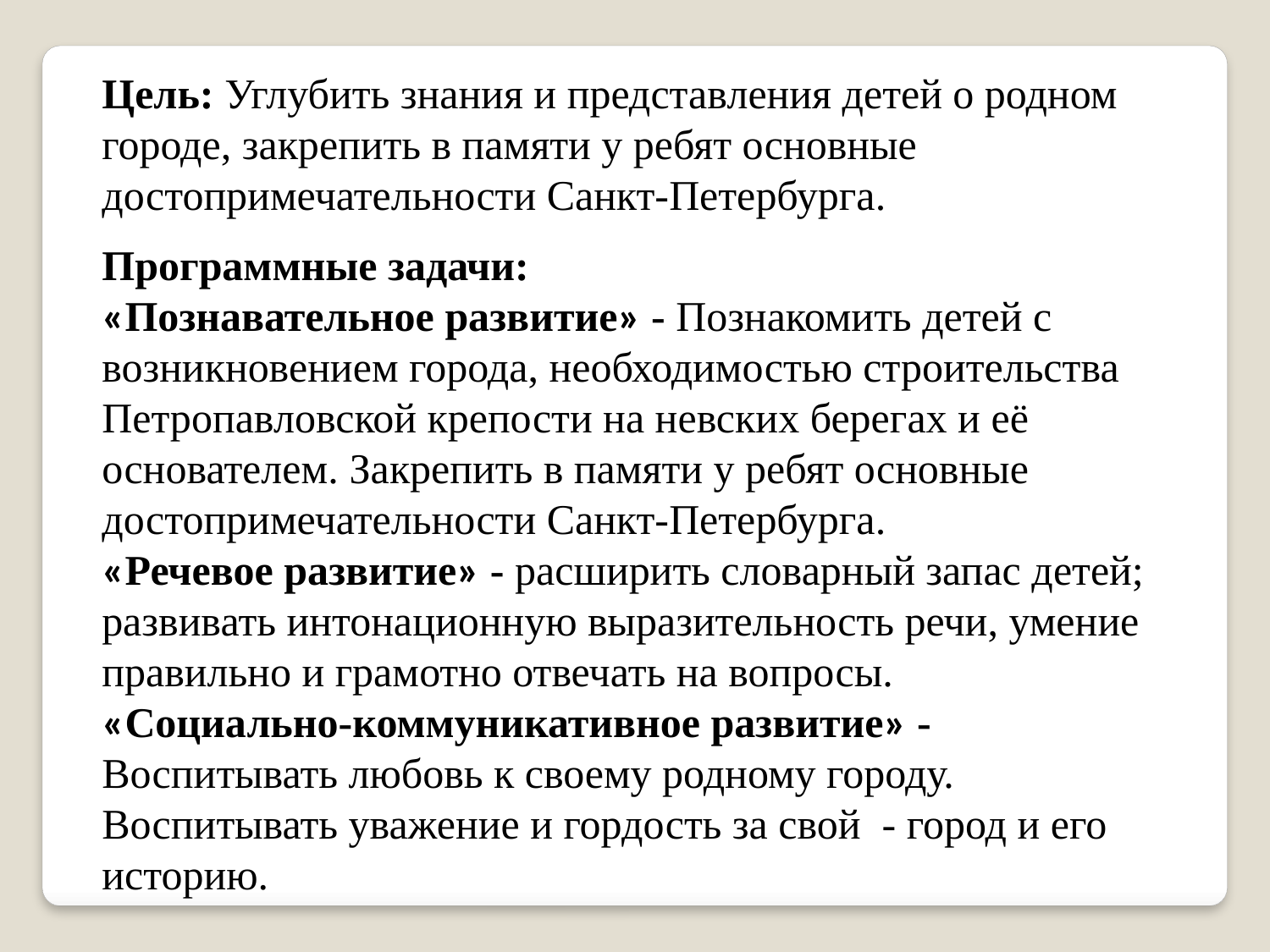

Цель: Углубить знания и представления детей о родном городе, закрепить в памяти у ребят основные достопримечательности Санкт-Петербурга.
Программные задачи:
«Познавательное развитие» - Познакомить детей с возникновением города, необходимостью строительства Петропавловской крепости на невских берегах и её основателем. Закрепить в памяти у ребят основные достопримечательности Санкт-Петербурга.
«Речевое развитие» - расширить словарный запас детей;  развивать интонационную выразительность речи, умение правильно и грамотно отвечать на вопросы.
«Социально-коммуникативное развитие» -  Воспитывать любовь к своему родному городу. Воспитывать уважение и гордость за свой  - город и его историю.